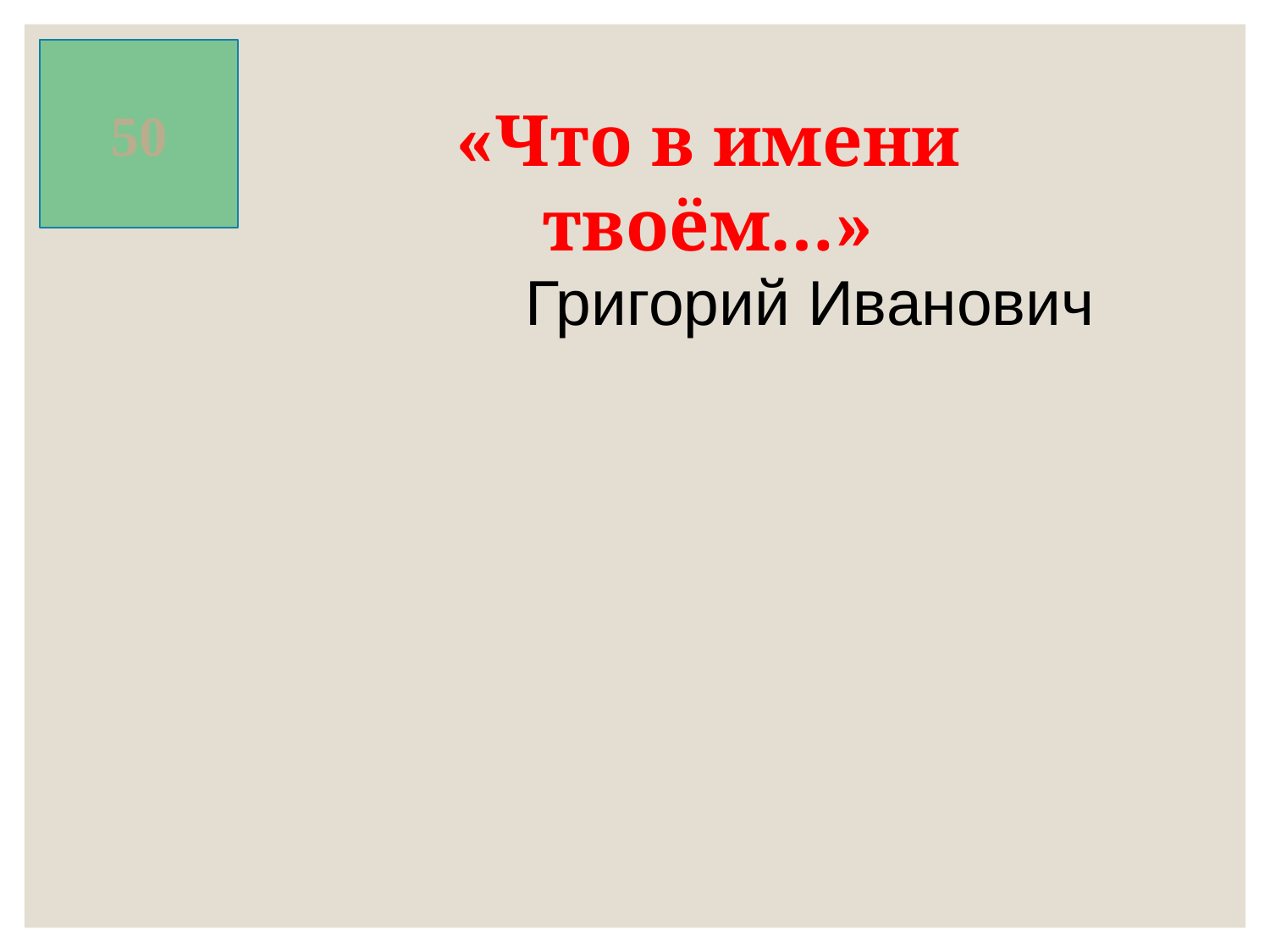

50
«Что в имени твоём…»
Григорий Иванович